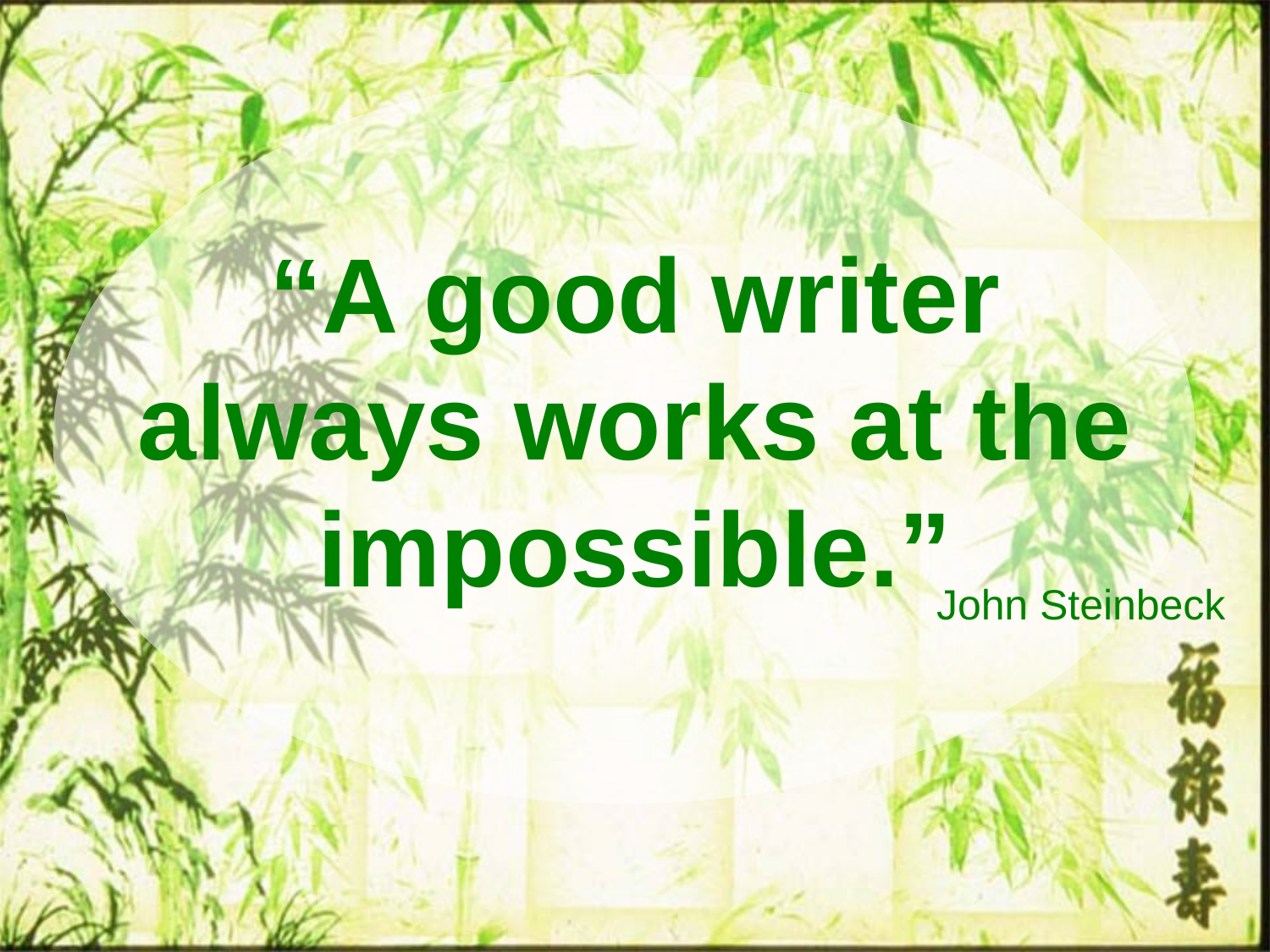

# “A good writer always works at the impossible.”
John Steinbeck